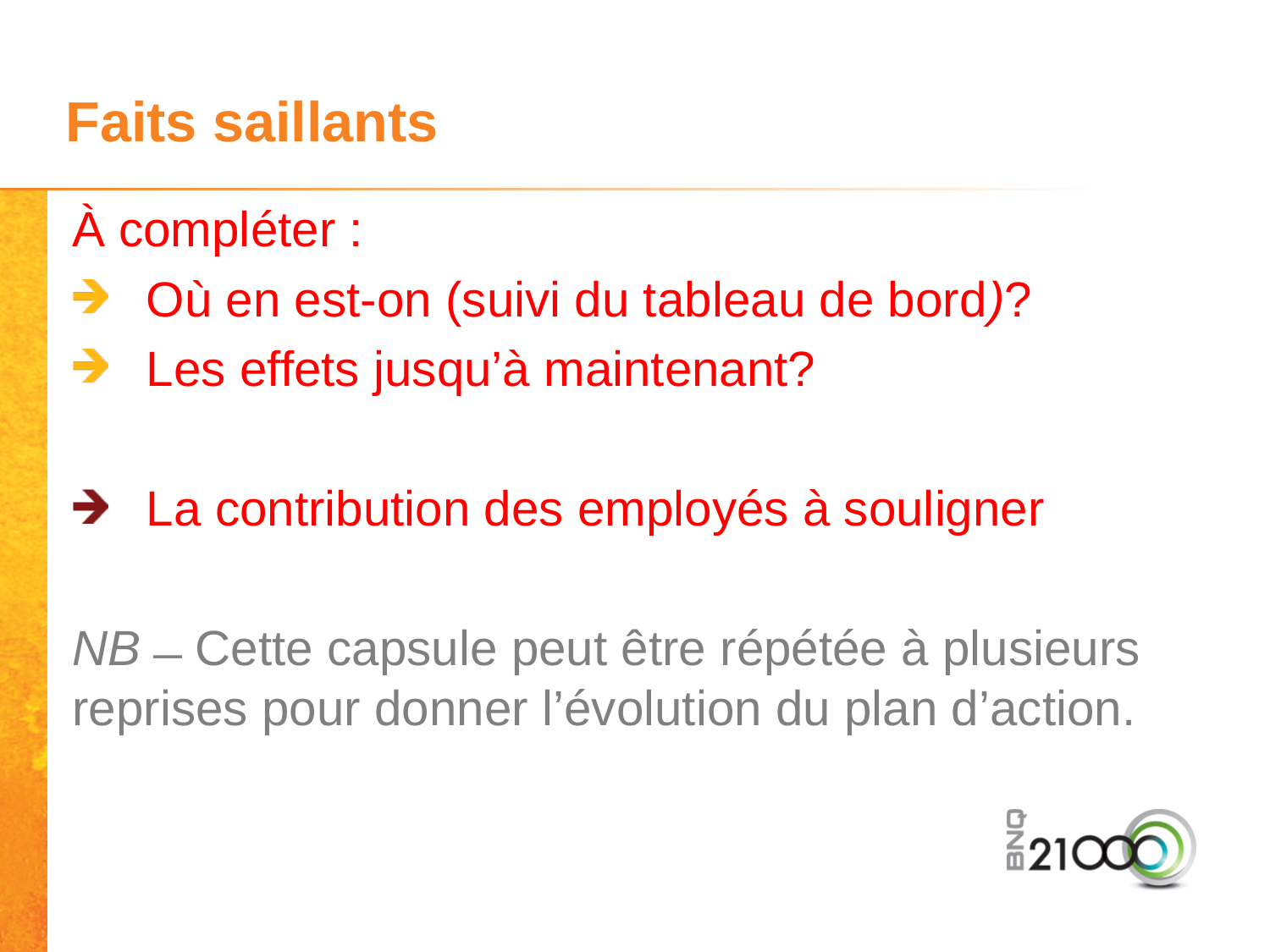

# Faits saillants
À compléter :
Où en est-on (suivi du tableau de bord)?
Les effets jusqu’à maintenant?

La contribution des employés à souligner

NB  ̶  Cette capsule peut être répétée à plusieurs reprises pour donner l’évolution du plan d’action.